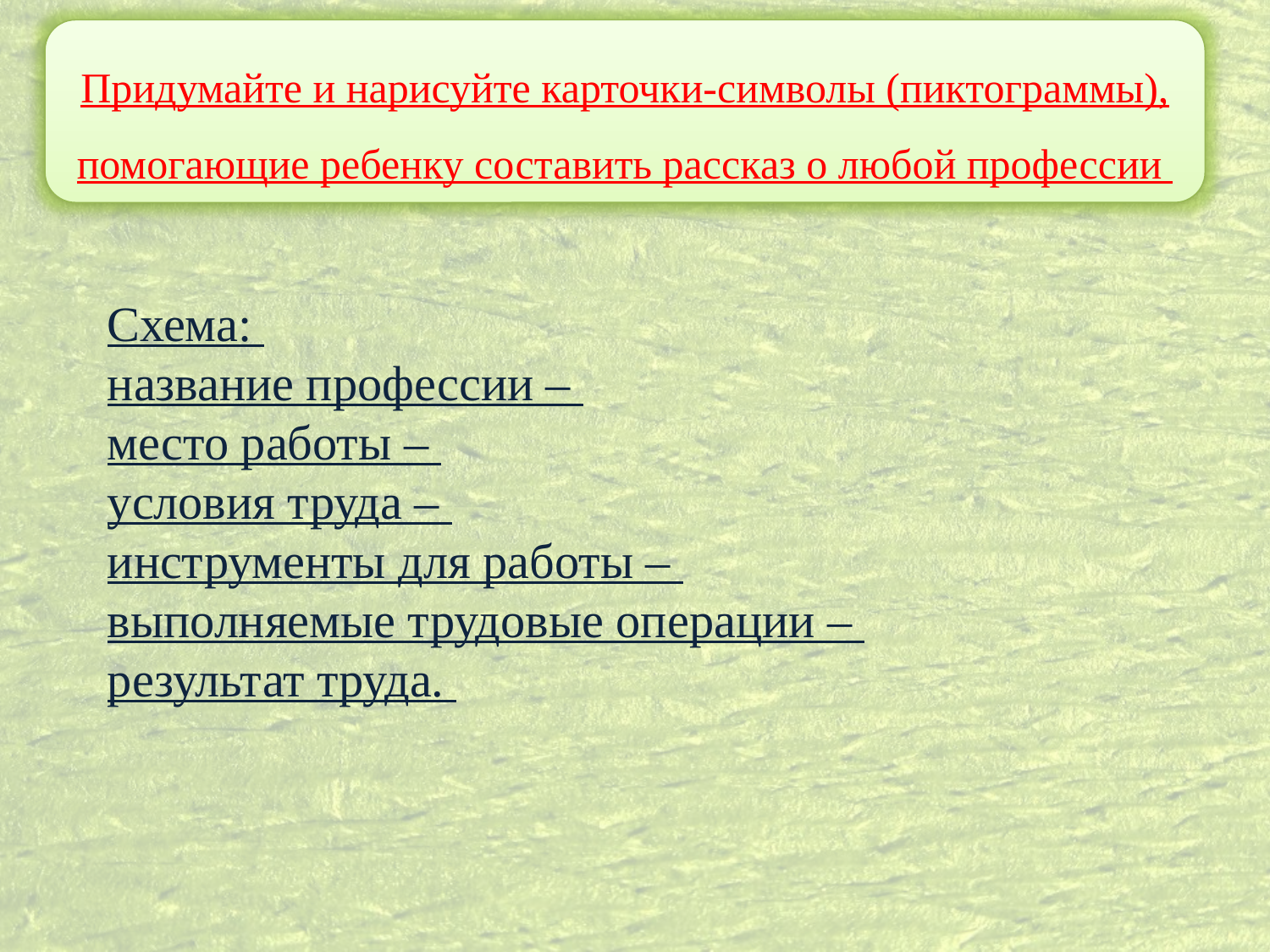

Придумайте и нарисуйте карточки-символы (пиктограммы), помогающие ребенку составить рассказ о любой профессии
Схема:
название профессии –
место работы –
условия труда –
инструменты для работы –
выполняемые трудовые операции –
результат труда.